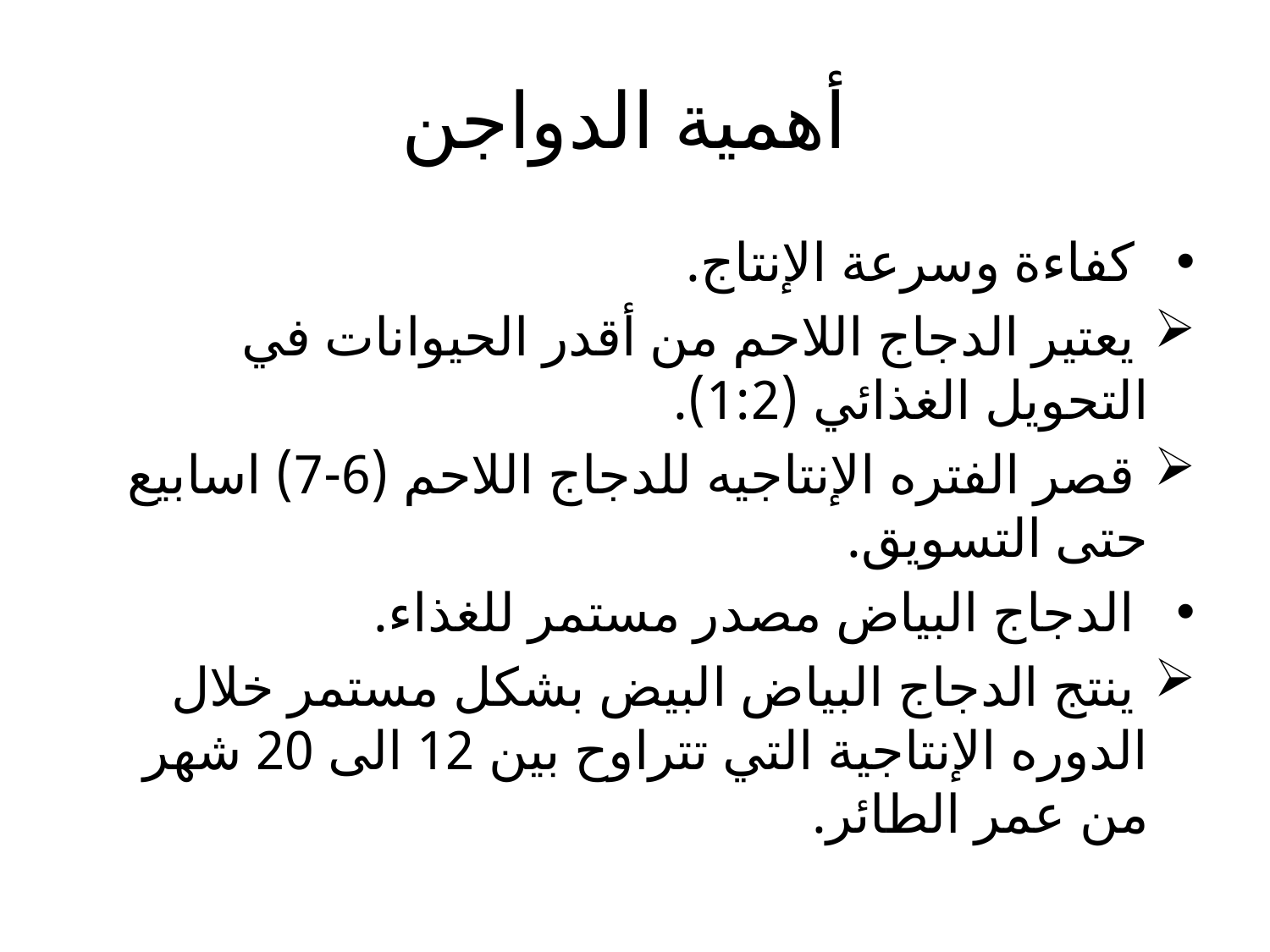

# أهمية الدواجن
 كفاءة وسرعة الإنتاج.
 يعتير الدجاج اللاحم من أقدر الحيوانات في التحويل الغذائي (1:2).
 قصر الفتره الإنتاجيه للدجاج اللاحم (6-7) اسابيع حتى التسويق.
 الدجاج البياض مصدر مستمر للغذاء.
 ينتج الدجاج البياض البيض بشكل مستمر خلال الدوره الإنتاجية التي تتراوح بين 12 الى 20 شهر من عمر الطائر.